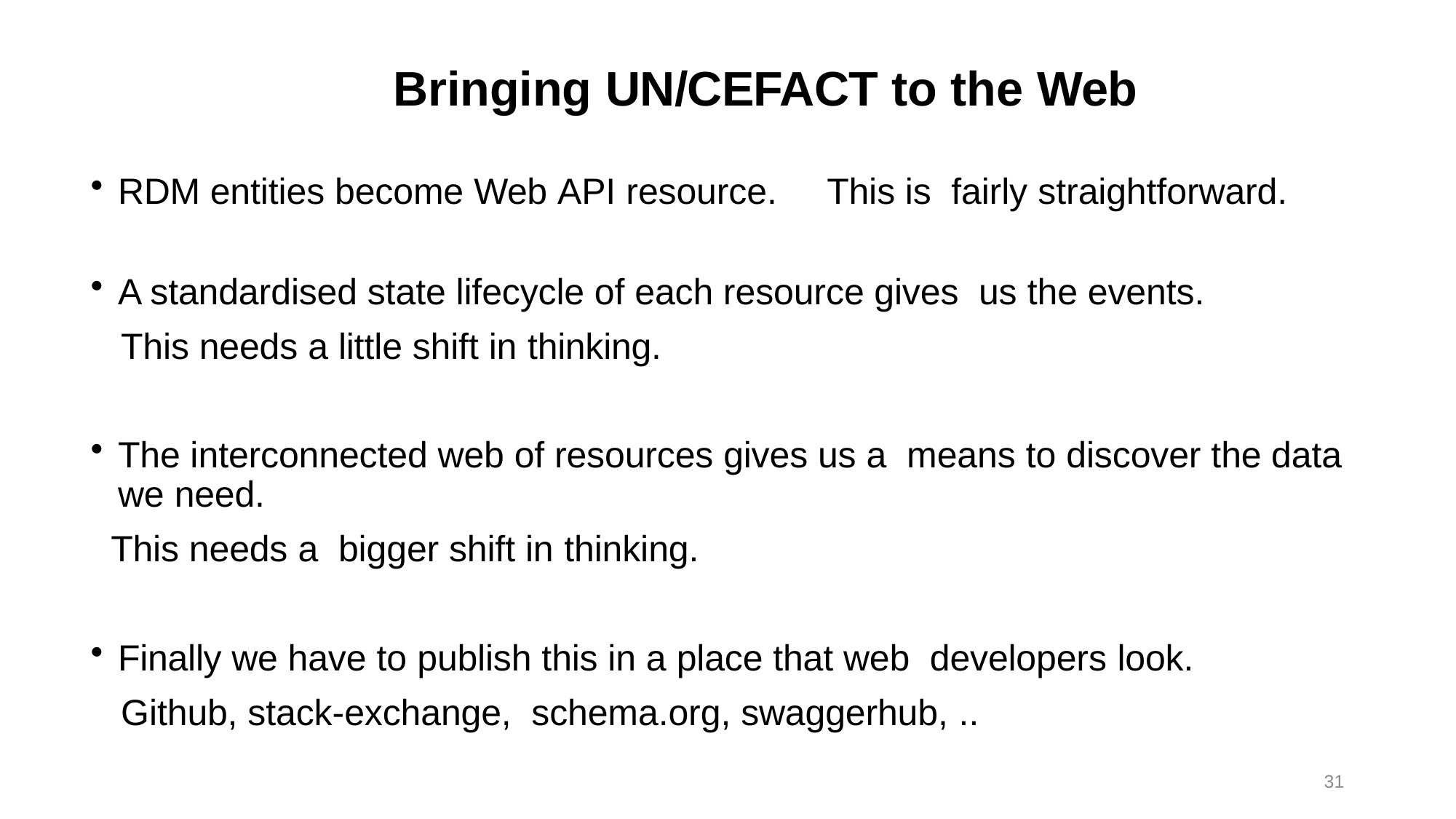

# Bringing UN/CEFACT to the Web
RDM entities become Web API resource.	This is  fairly straightforward.

A standardised state lifecycle of each resource gives  us the events.
   This needs a little shift in thinking.

The interconnected web of resources gives us a  means to discover the data we need.
  This needs a  bigger shift in thinking.

Finally we have to publish this in a place that web  developers look.
   Github, stack-exchange,  schema.org, swaggerhub, ..
31